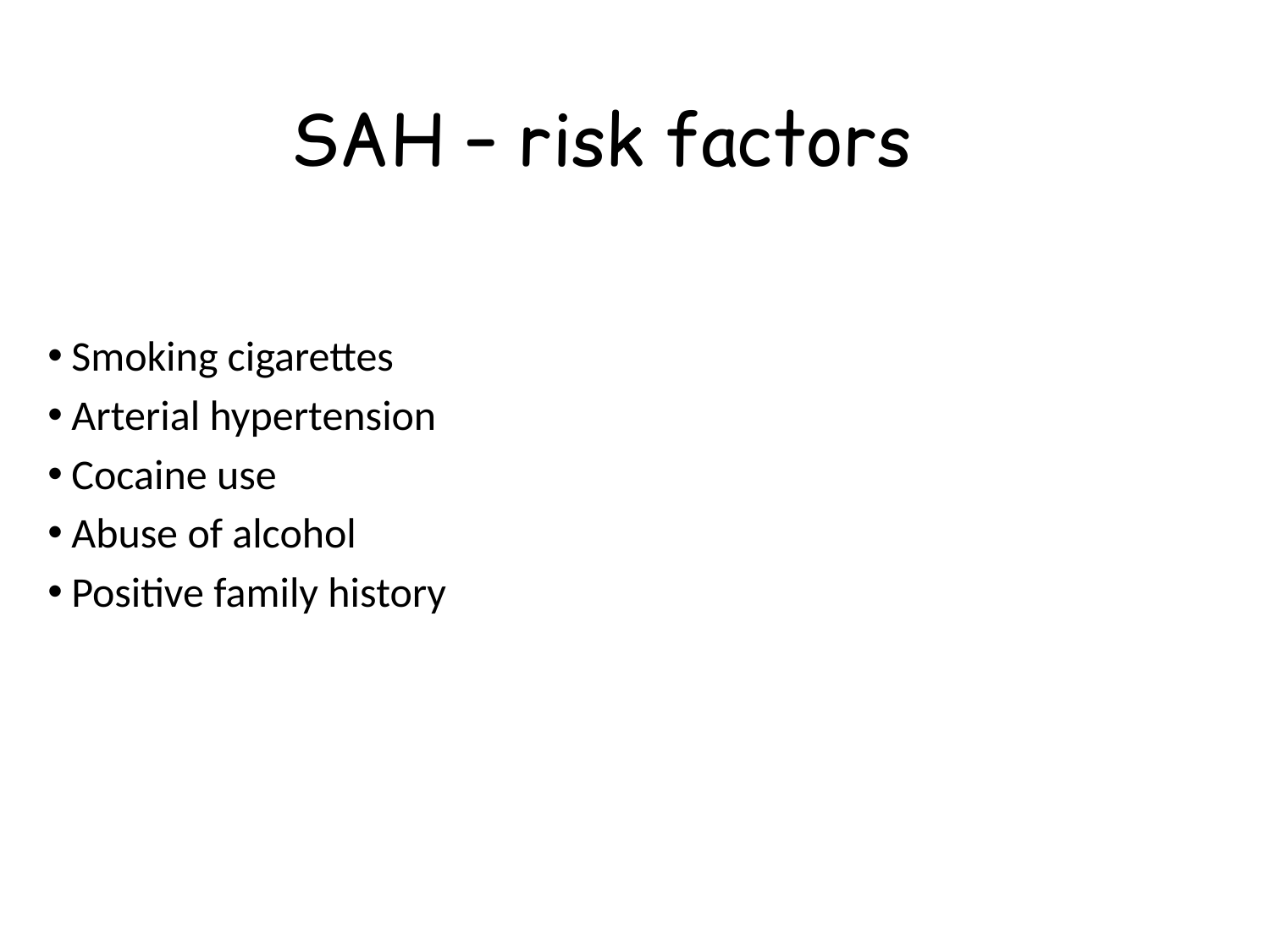

# SAH – risk factors

Smoking cigarettes
Arterial hypertension
Cocaine use
Abuse of alcohol
Positive family history